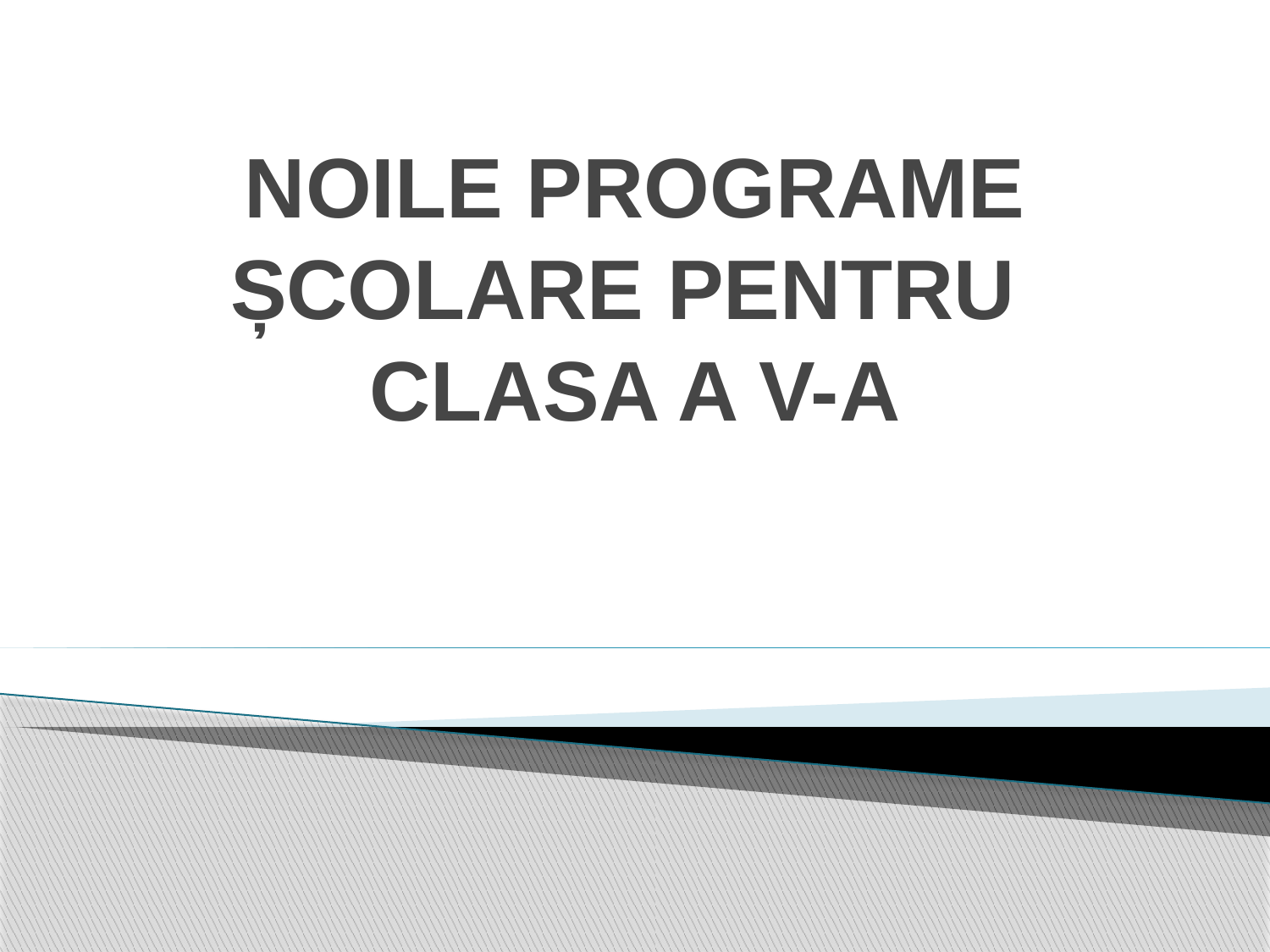

# NOILE PROGRAME ȘCOLARE PENTRU CLASA A V-A